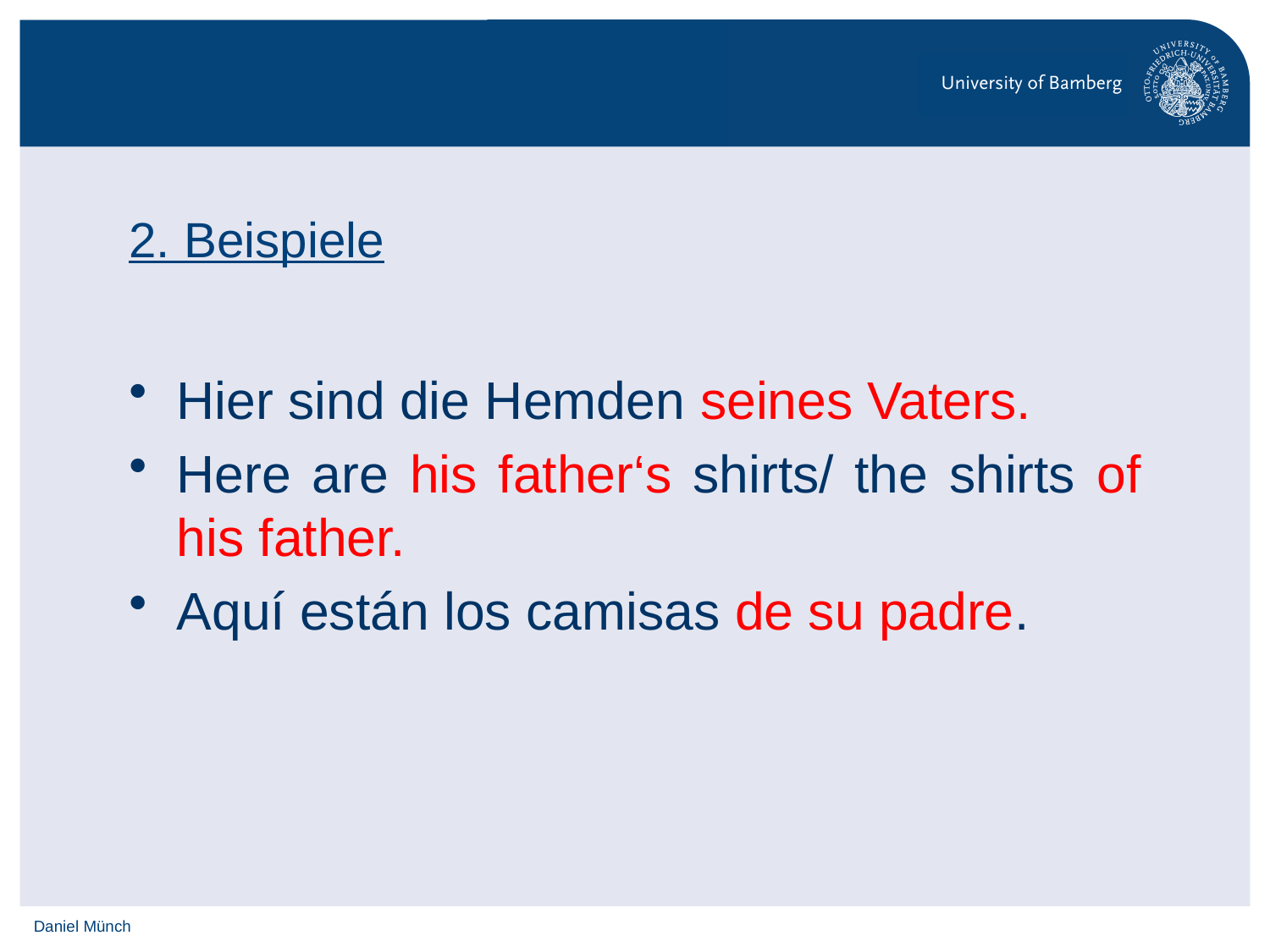

# 2. Beispiele
Hier sind die Hemden seines Vaters.
Here are his father‘s shirts/ the shirts of his father.
Aquí están los camisas de su padre.